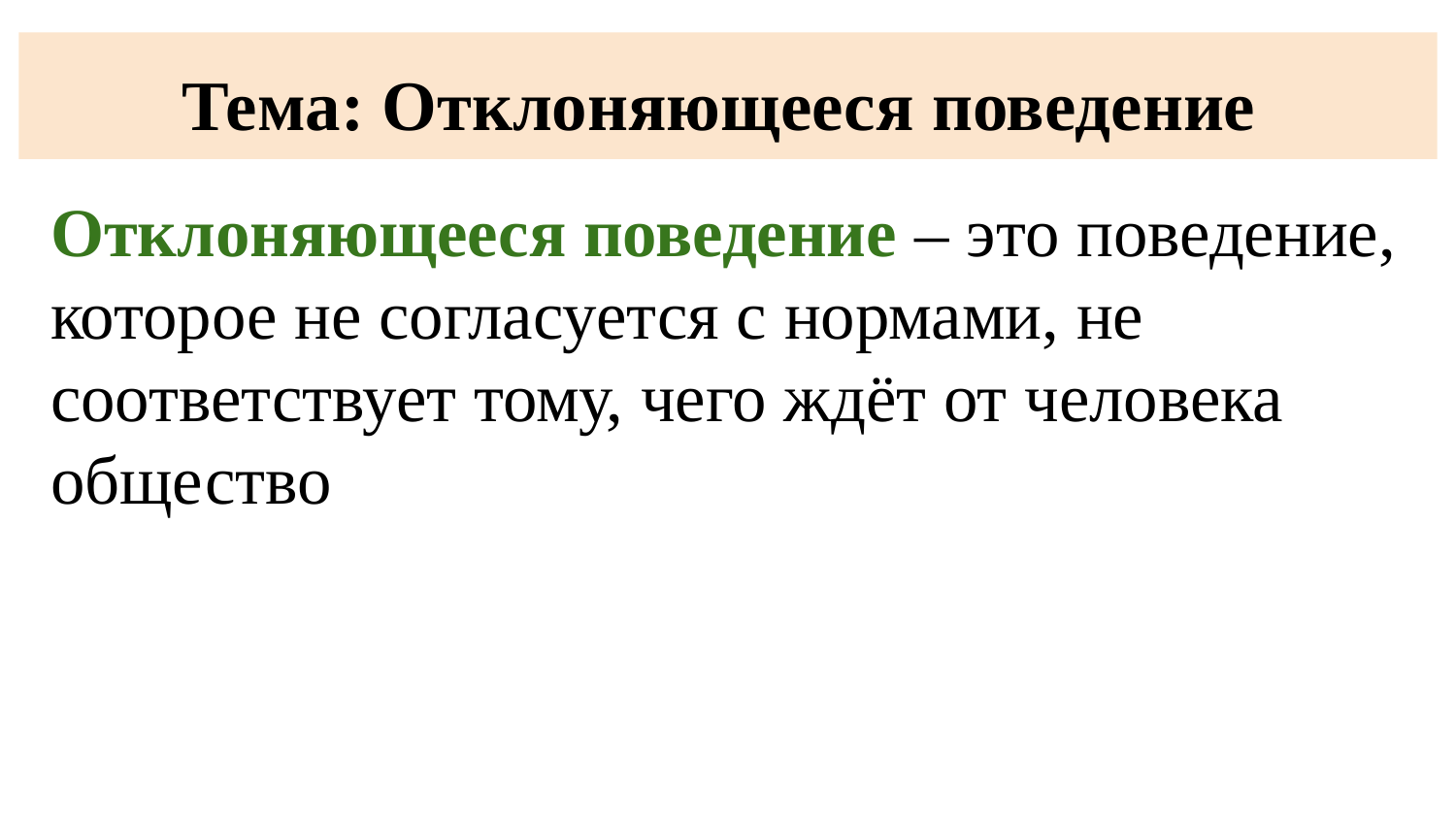

Тема: Отклоняющееся поведение
Отклоняющееся поведение – это поведение, которое не согласуется с нормами, не соответствует тому, чего ждёт от человека общество